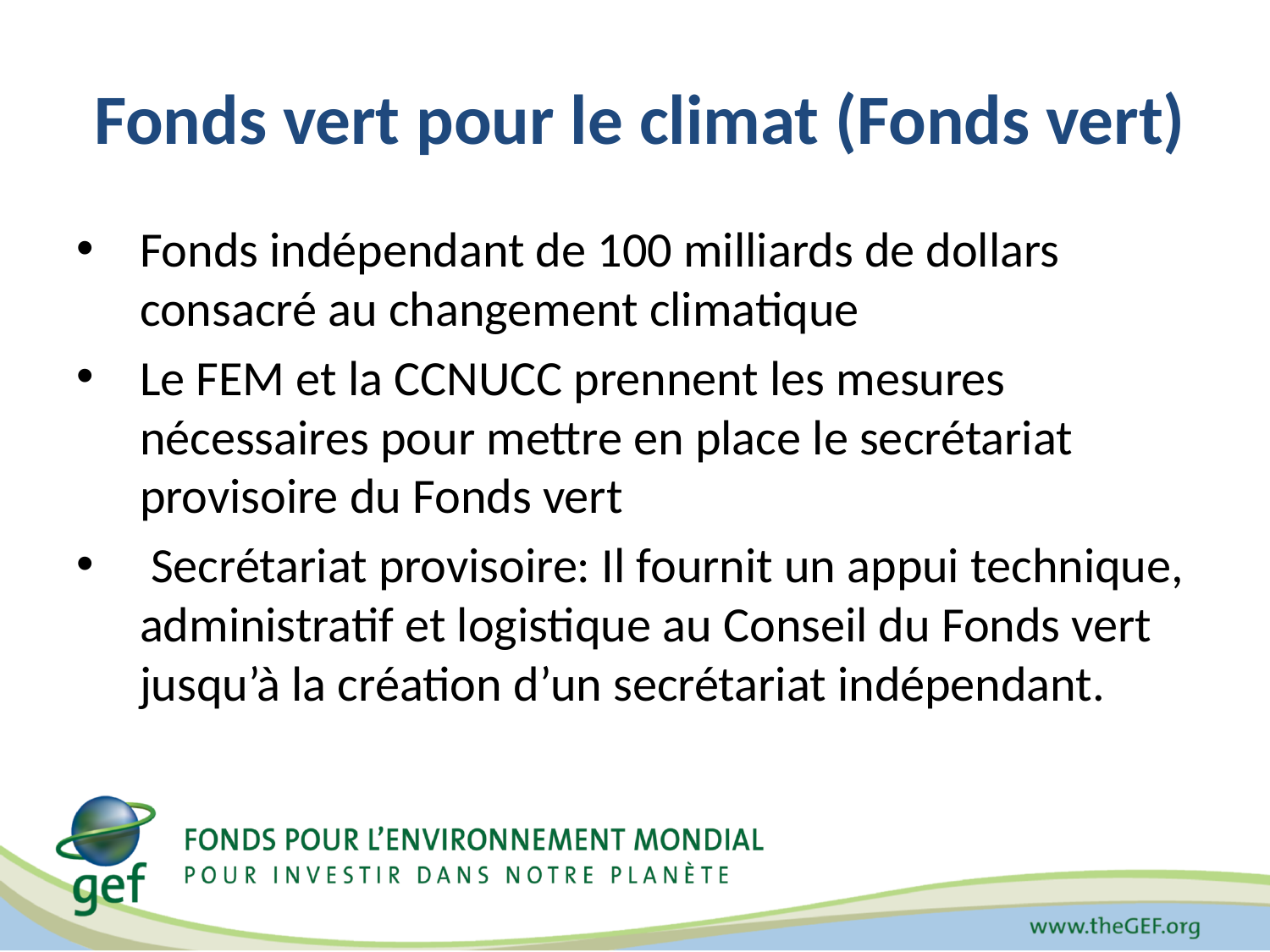

# Fonds vert pour le climat (Fonds vert)
Fonds indépendant de 100 milliards de dollars consacré au changement climatique
Le FEM et la CCNUCC prennent les mesures nécessaires pour mettre en place le secrétariat provisoire du Fonds vert
 Secrétariat provisoire: Il fournit un appui technique, administratif et logistique au Conseil du Fonds vert jusqu’à la création d’un secrétariat indépendant.